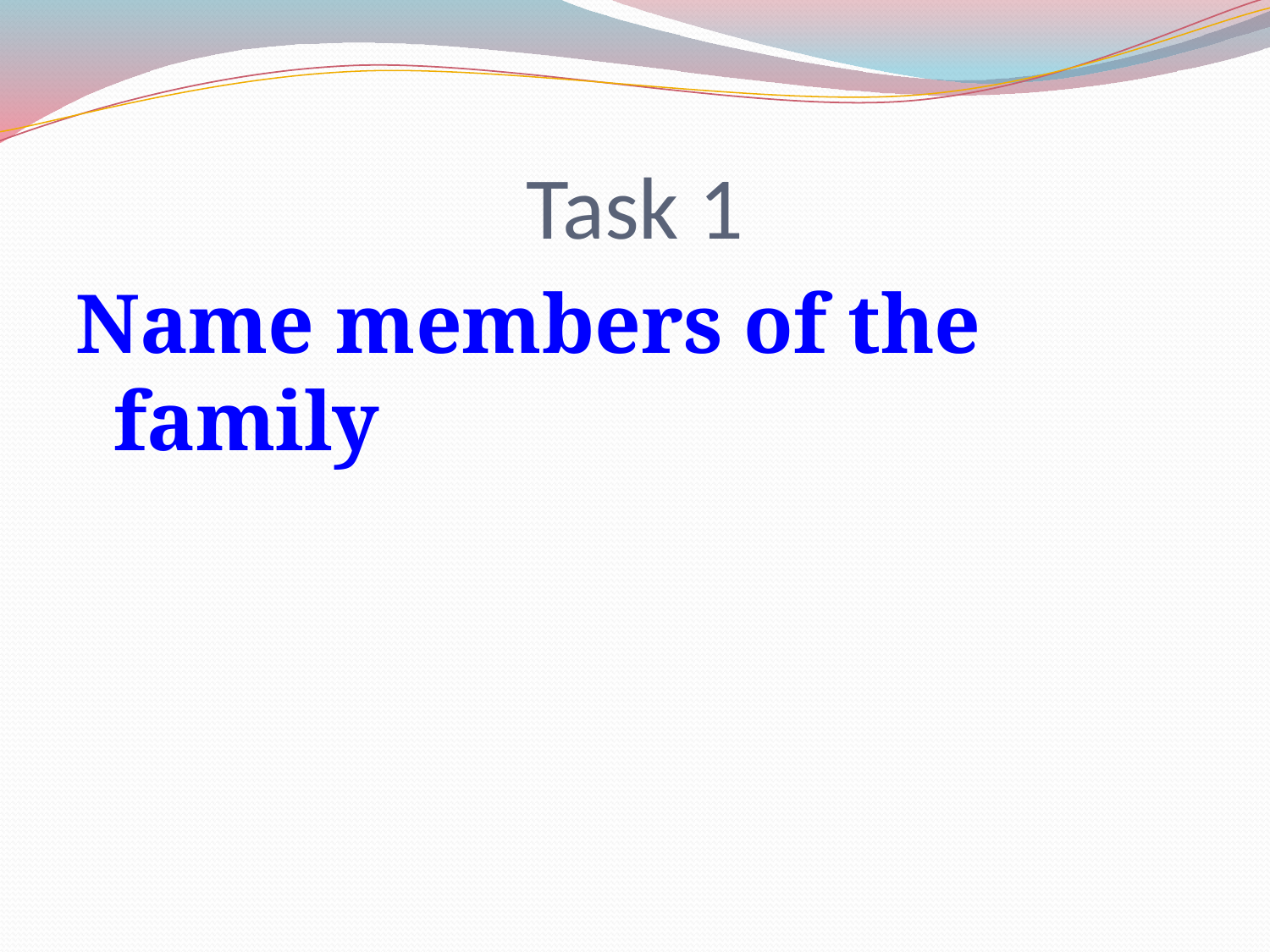

# Task 1
Name members of the family